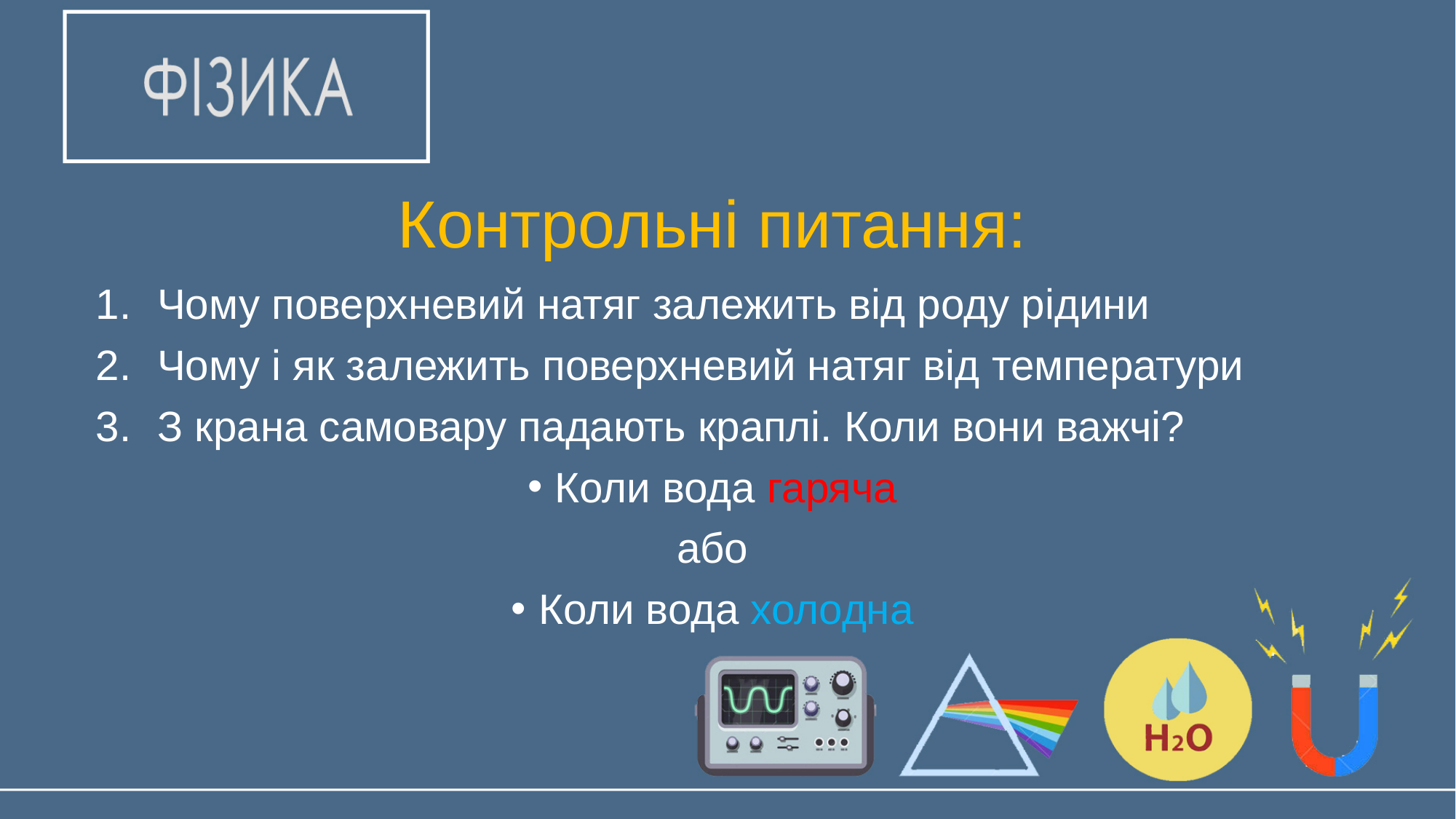

# Контрольні питання:
Чому поверхневий натяг залежить від роду рідини
Чому і як залежить поверхневий натяг від температури
З крана самовару падають краплі. Коли вони важчі?
Коли вода гаряча
або
Коли вода холодна